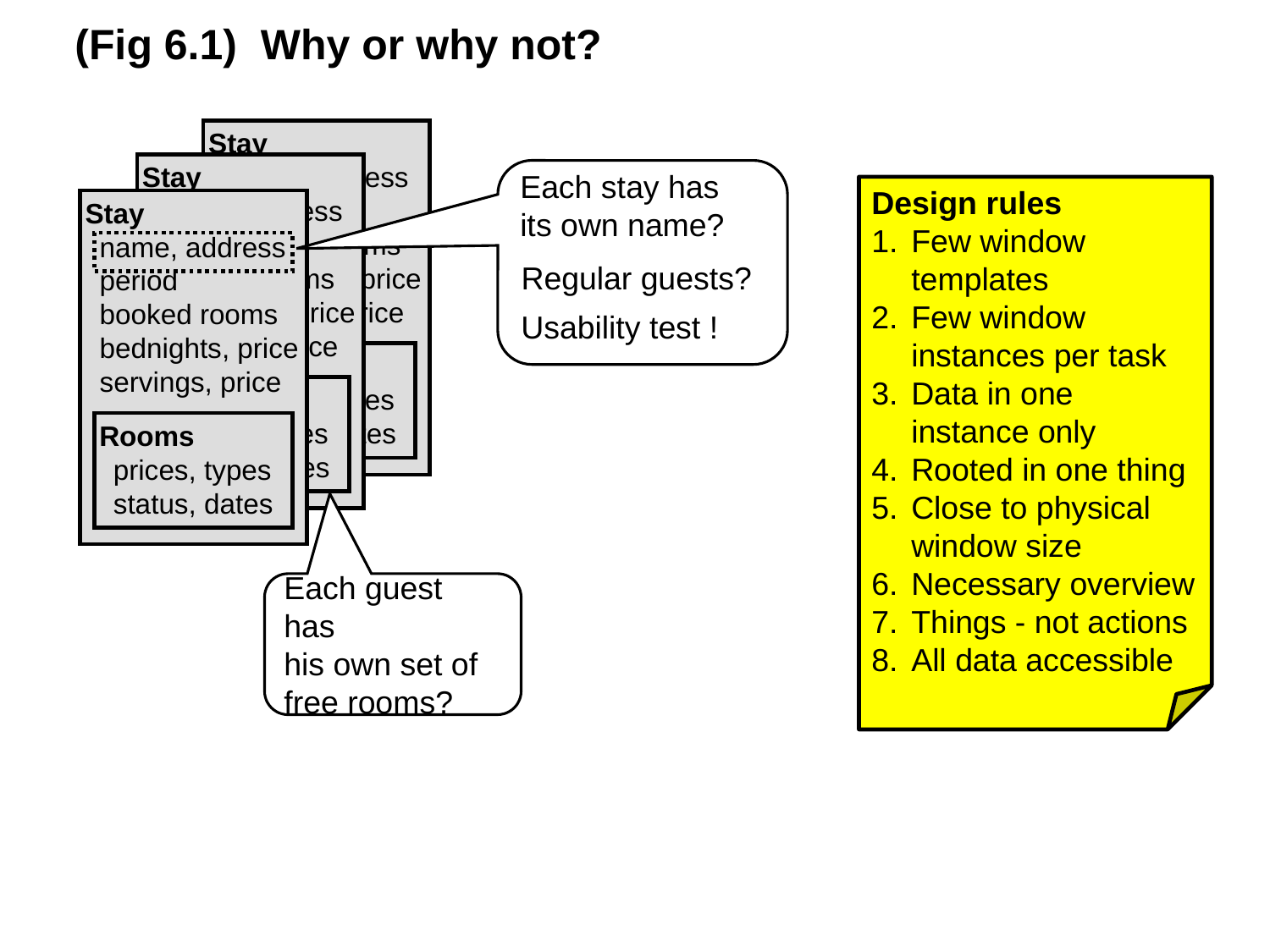

(Fig 6.1)  Why or why not?
Stay
	name, address
	period
	booked rooms
	bednights, price
	servings, price
Stay
	name, address
	period
	booked rooms
	bednights, price
	servings, price
Rooms
	prices, types
	status, dates
Rooms
	prices, types
	status, dates
Each guest has
his own set of
free rooms?
Each stay has
its own name?

Design rules
1.	Few window templates
2.	Few window instances per task
3.	Data in one instance only
4.	Rooted in one thing
5.	Close to physical window size
6.	Necessary overview
7.	Things - not actions
8.	All data accessible
Stay
	name, address
	period
	booked rooms
Stay
	name, address
	period
	booked rooms
	bednights, price
	servings, price
Rooms
	prices, types
	status, dates
Regular guests?
Usability test !